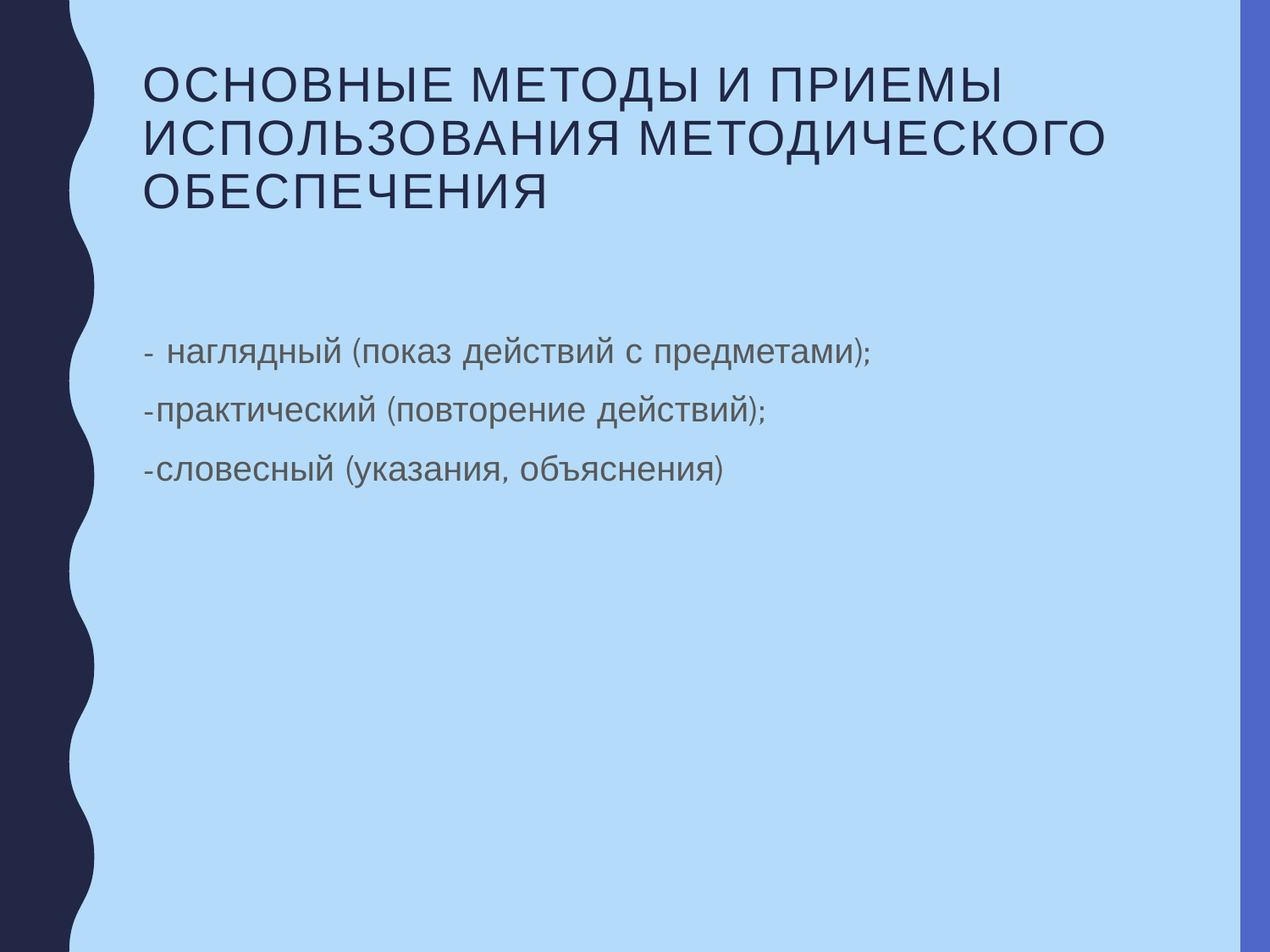

# Основные методы и приемы использования методического обеспечения
- наглядный (показ действий с предметами);
-практический (повторение действий);
-словесный (указания, объяснения)